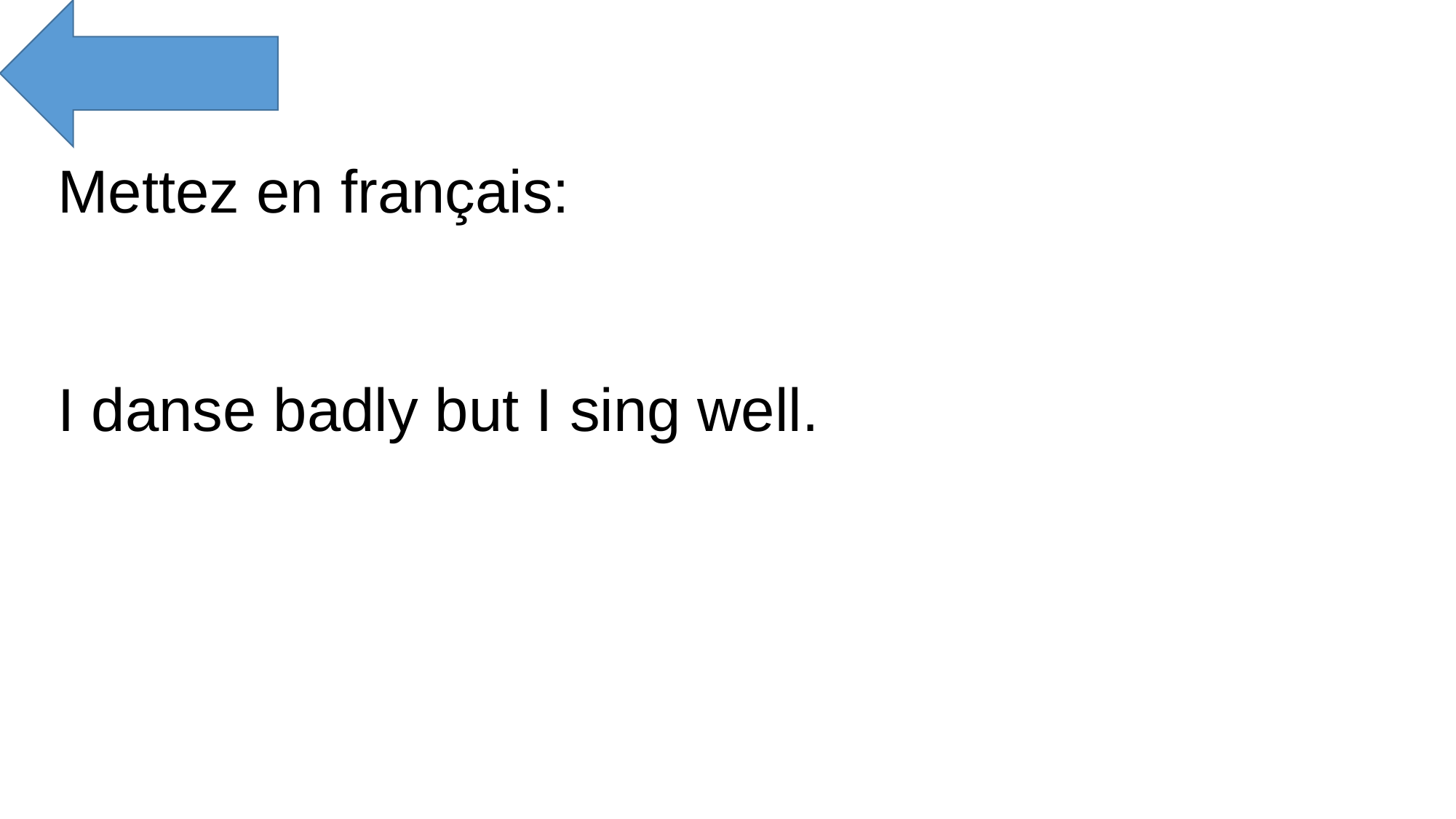

Mettez en français:

I danse badly but I sing well.